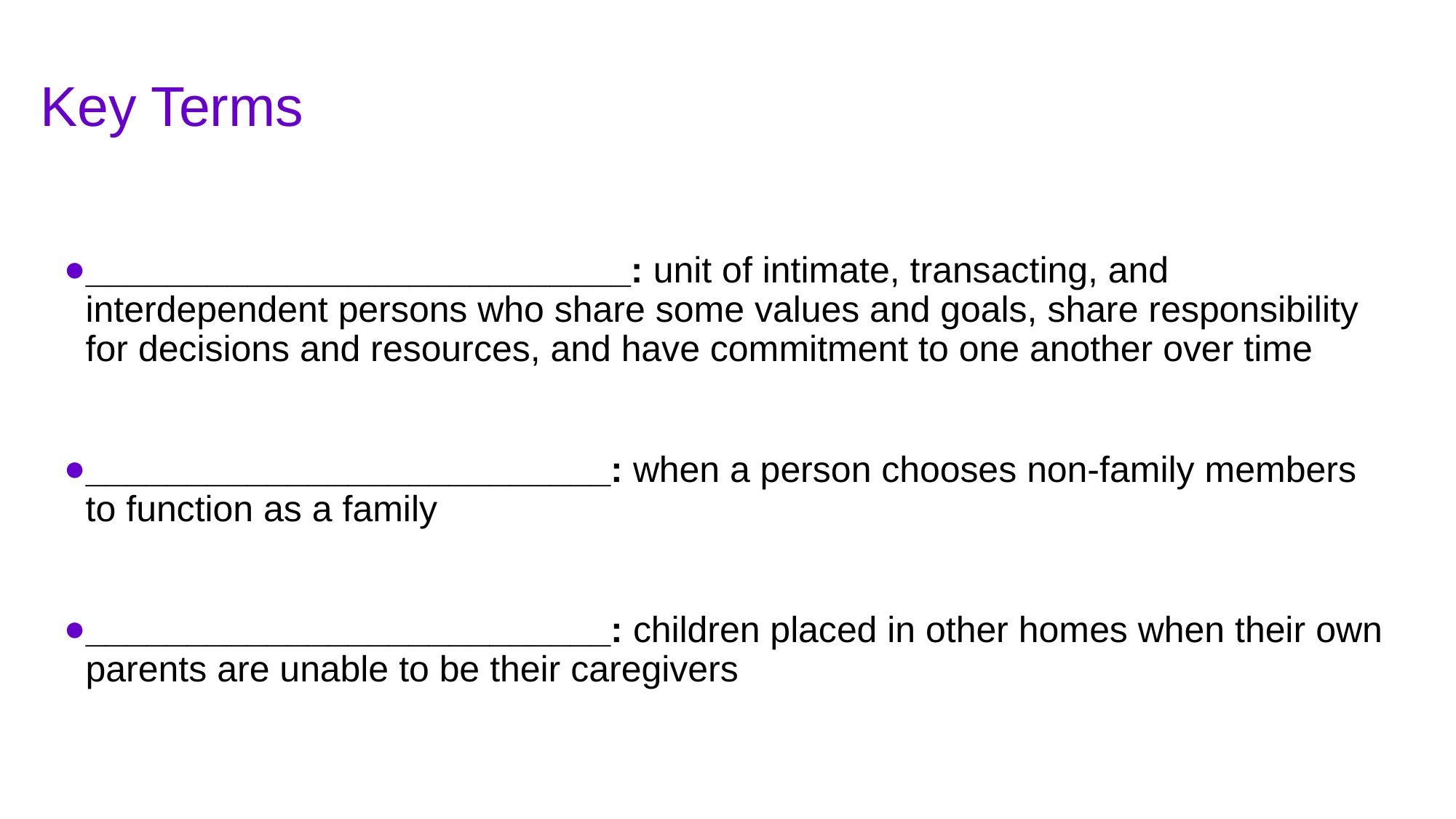

# Key Terms
___________________________: unit of intimate, transacting, and interdependent persons who share some values and goals, share responsibility for decisions and resources, and have commitment to one another over time

__________________________: when a person chooses non-family members to function as a family

__________________________: children placed in other homes when their own parents are unable to be their caregivers